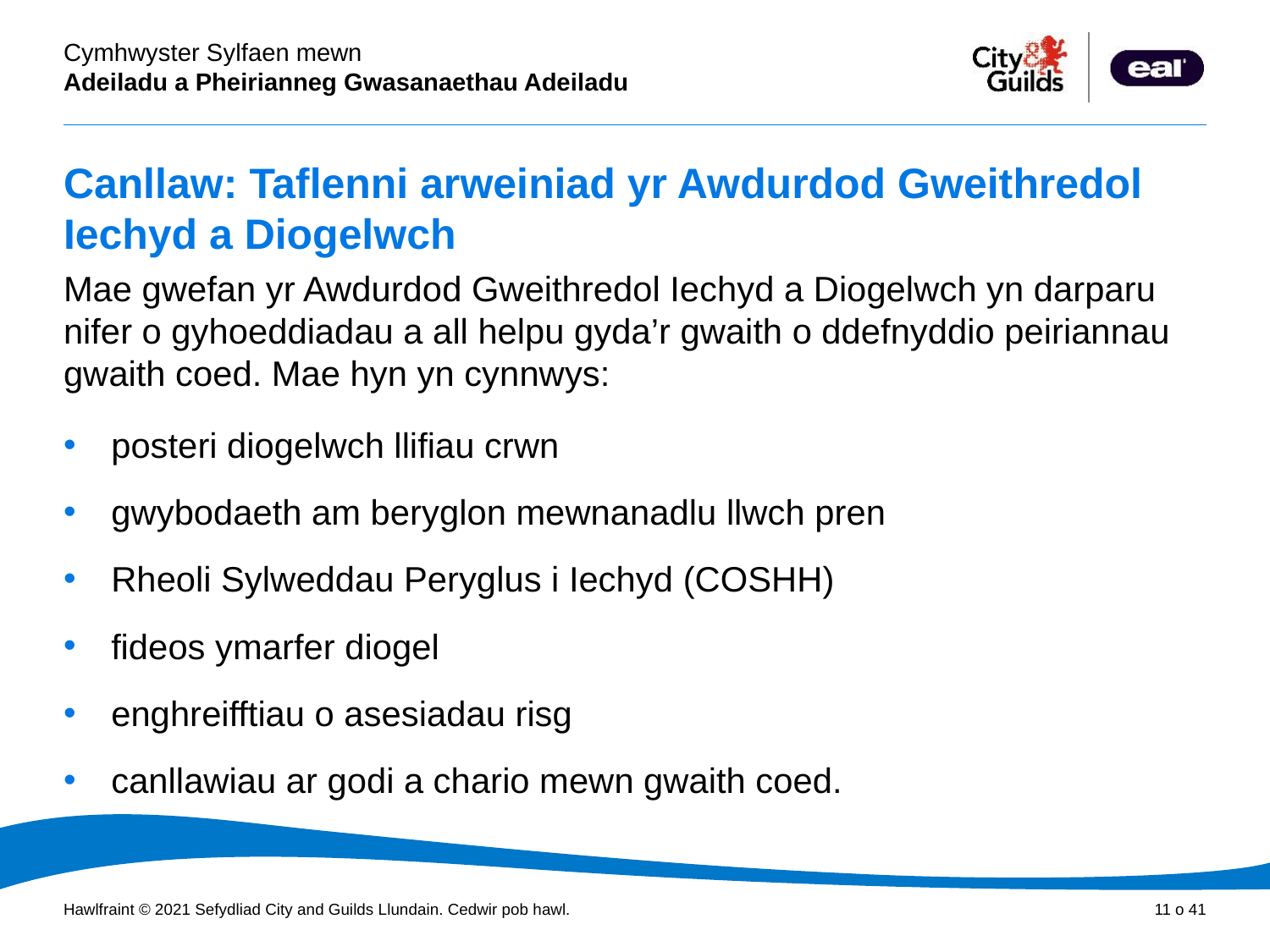

# Canllaw: Taflenni arweiniad yr Awdurdod Gweithredol Iechyd a Diogelwch
Mae gwefan yr Awdurdod Gweithredol Iechyd a Diogelwch yn darparu nifer o gyhoeddiadau a all helpu gyda’r gwaith o ddefnyddio peiriannau gwaith coed. Mae hyn yn cynnwys:
posteri diogelwch llifiau crwn
gwybodaeth am beryglon mewnanadlu llwch pren
Rheoli Sylweddau Peryglus i Iechyd (COSHH)
fideos ymarfer diogel
enghreifftiau o asesiadau risg
canllawiau ar godi a chario mewn gwaith coed.